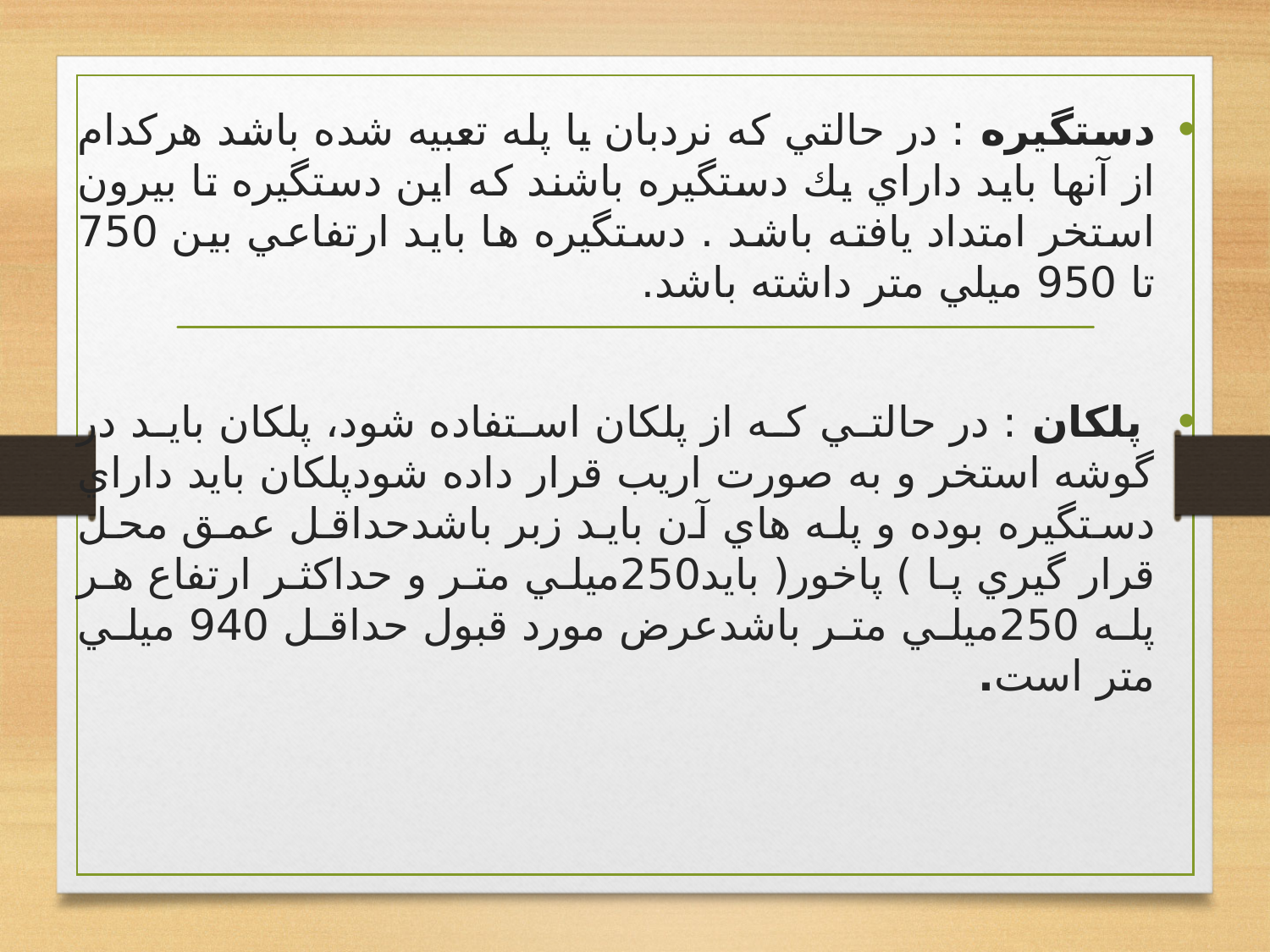

دستگيره : در حالتي كه نردبان يا پله تعبيه شده باشد هركدام از آنها بايد داراي يك دستگيره باشند كه اين دستگيره تا بيرون استخر امتداد يافته باشد . دستگيره ها بايد ارتفاعي بين 750 تا 950 ميلي متر داشته باشد.

 پلكان : در حالتي كه از پلكان استفاده شود، پلكان بايد در گوشه استخر و به صورت اريب قرار داده شودپلكان بايد داراي دستگيره بوده و پله هاي آن بايد زبر باشدحداقل عمق محل قرار گيري پا ) پاخور( بايد250ميلي متر و حداكثر ارتفاع هر پله 250ميلي متر باشدعرض مورد قبول حداقل 940 ميلي متر است.